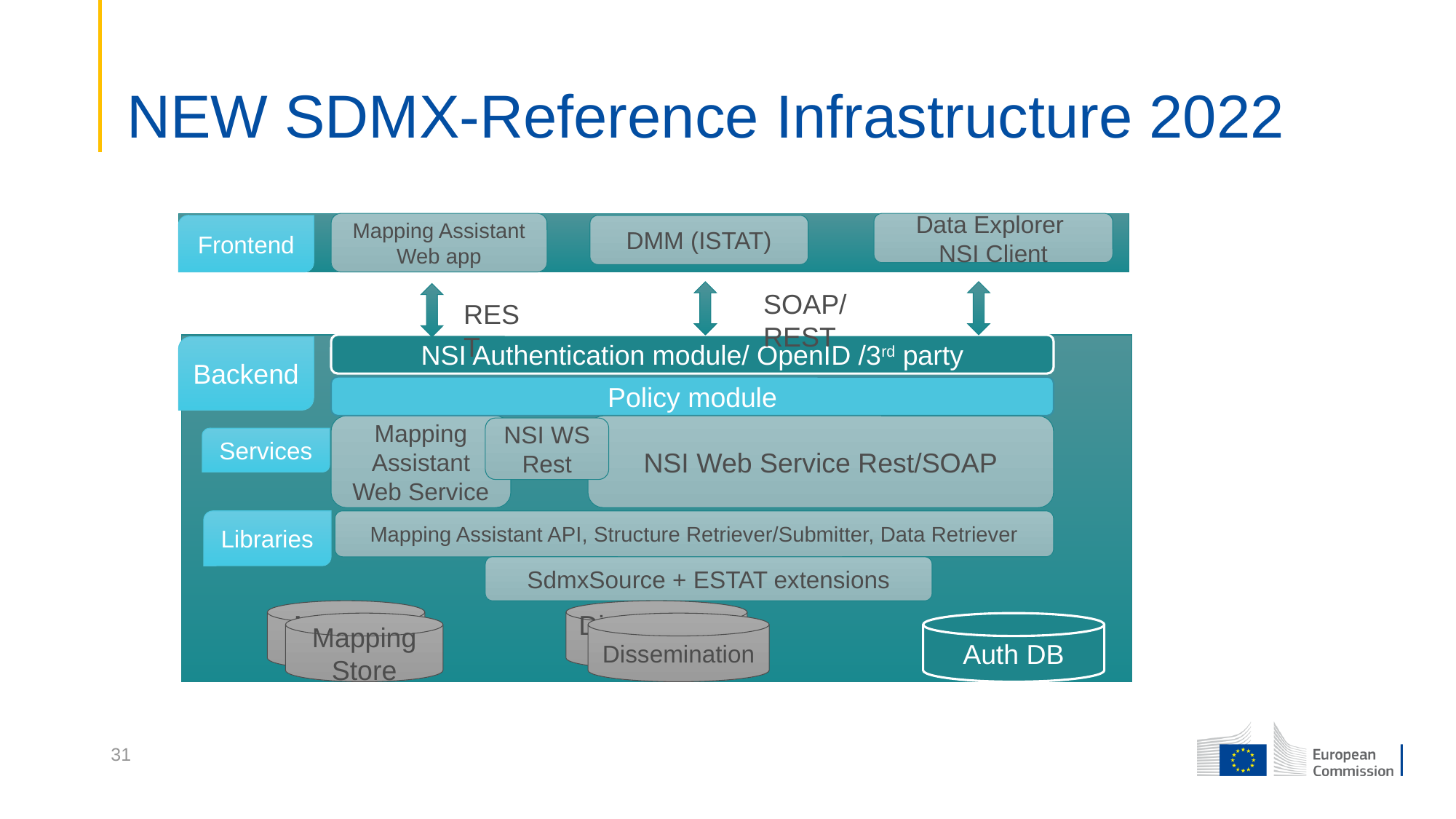

# NEW SDMX-Reference Infrastructure 2022
Data Explorer
NSI Client

Mapping Assistant Web app
DMM (ISTAT)
Frontend

SOAP/REST

REST

NSI Authentication module/ OpenID /3rd party
Backend
Policy module
Mapping Assistant Web Service
NSI Web Service Rest/SOAP
NSI WS Rest
Services
Libraries
Mapping Assistant API, Structure Retriever/Submitter, Data Retriever
SdmxSource + ESTAT extensions
Mapping Store
Dissemination
Mapping Store
Auth DB
Dissemination
31